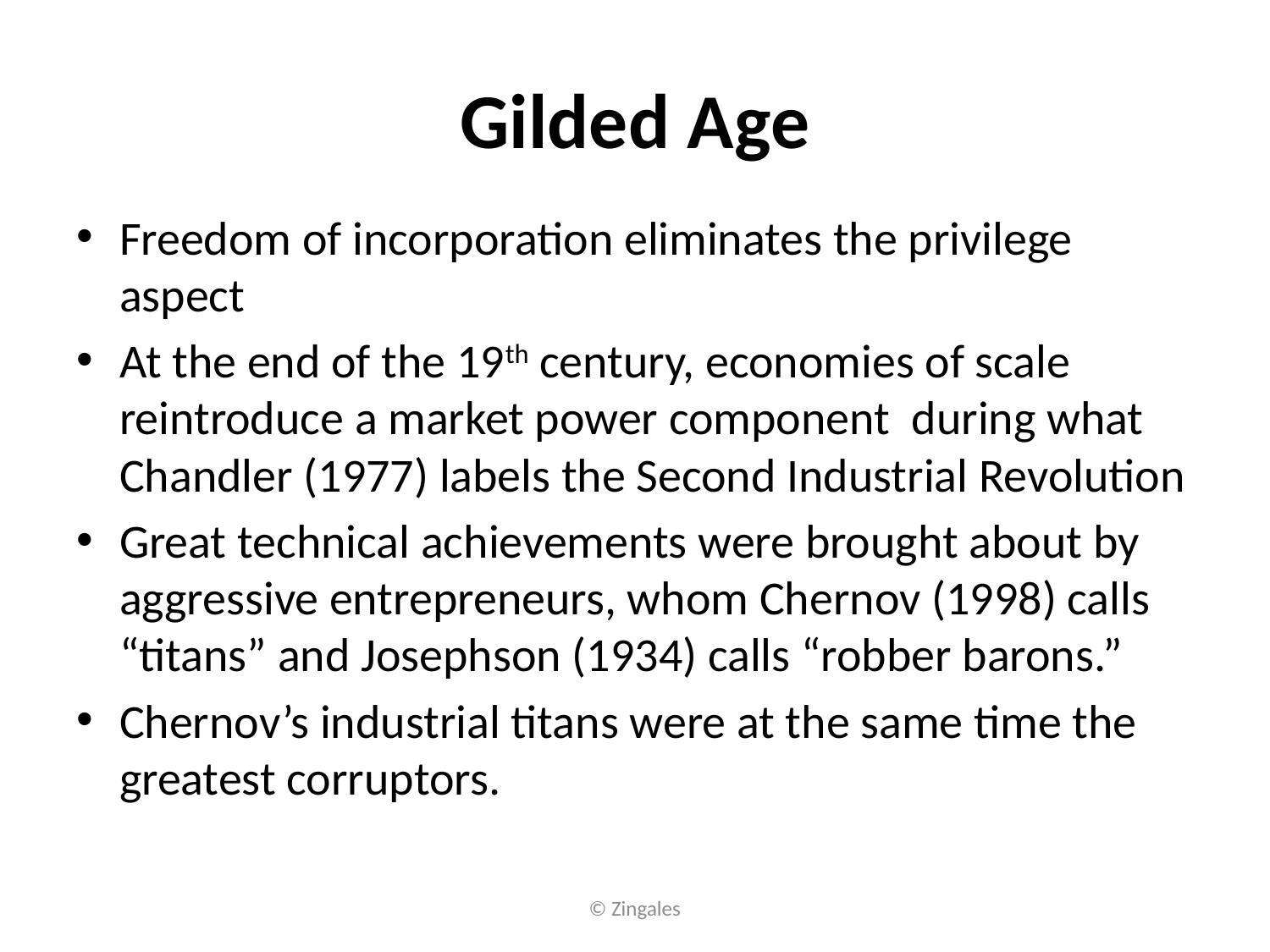

# Gilded Age
Freedom of incorporation eliminates the privilege aspect
At the end of the 19th century, economies of scale reintroduce a market power component  during what Chandler (1977) labels the Second Industrial Revolution
Great technical achievements were brought about by aggressive entrepreneurs, whom Chernov (1998) calls “titans” and Josephson (1934) calls “robber barons.”
Chernov’s industrial titans were at the same time the greatest corruptors.
© Zingales